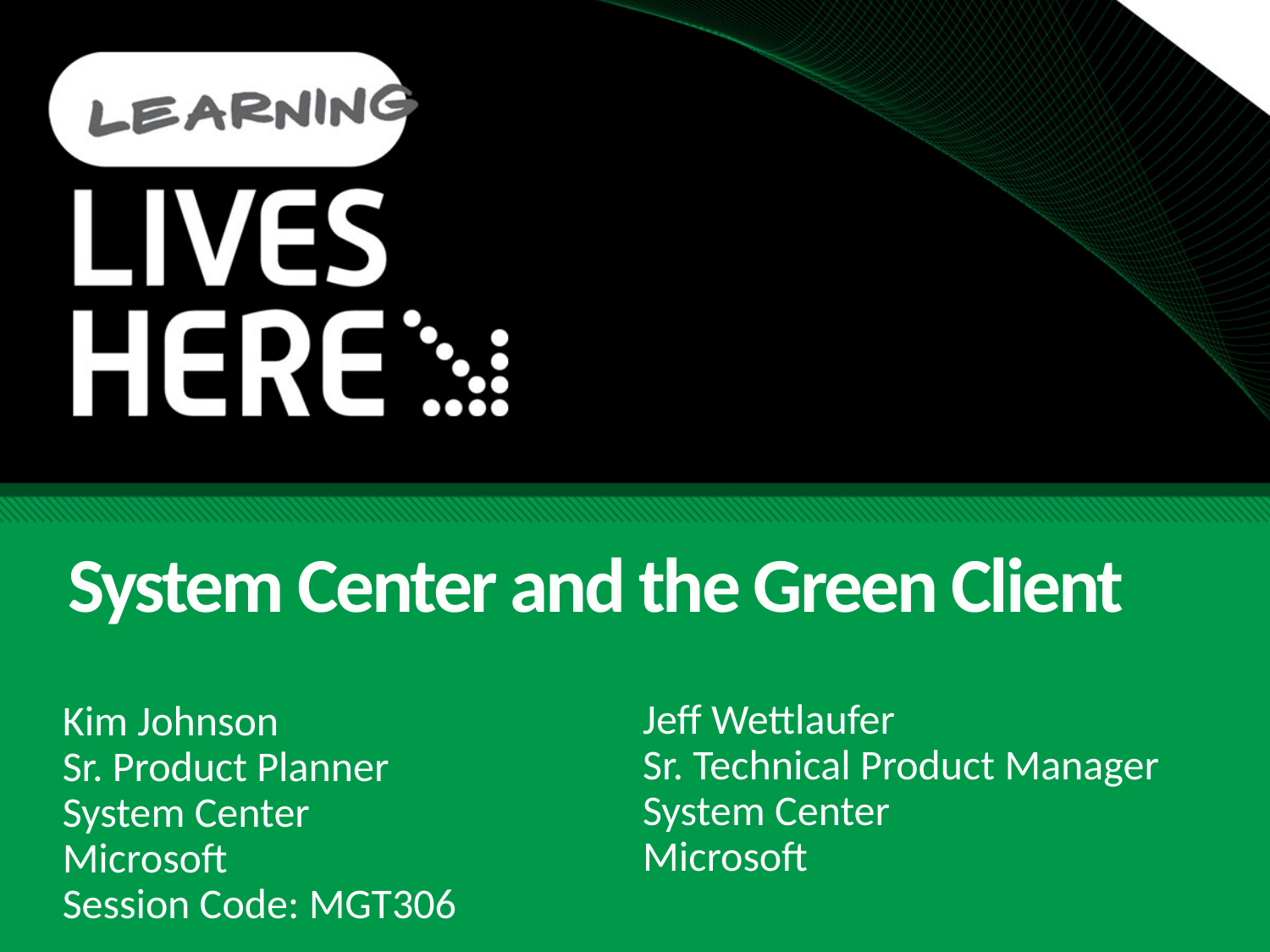

# System Center and the Green Client
Jeff Wettlaufer
Sr. Technical Product Manager
System Center
Microsoft

Kim Johnson
Sr. Product Planner
System Center
Microsoft
Session Code: MGT306